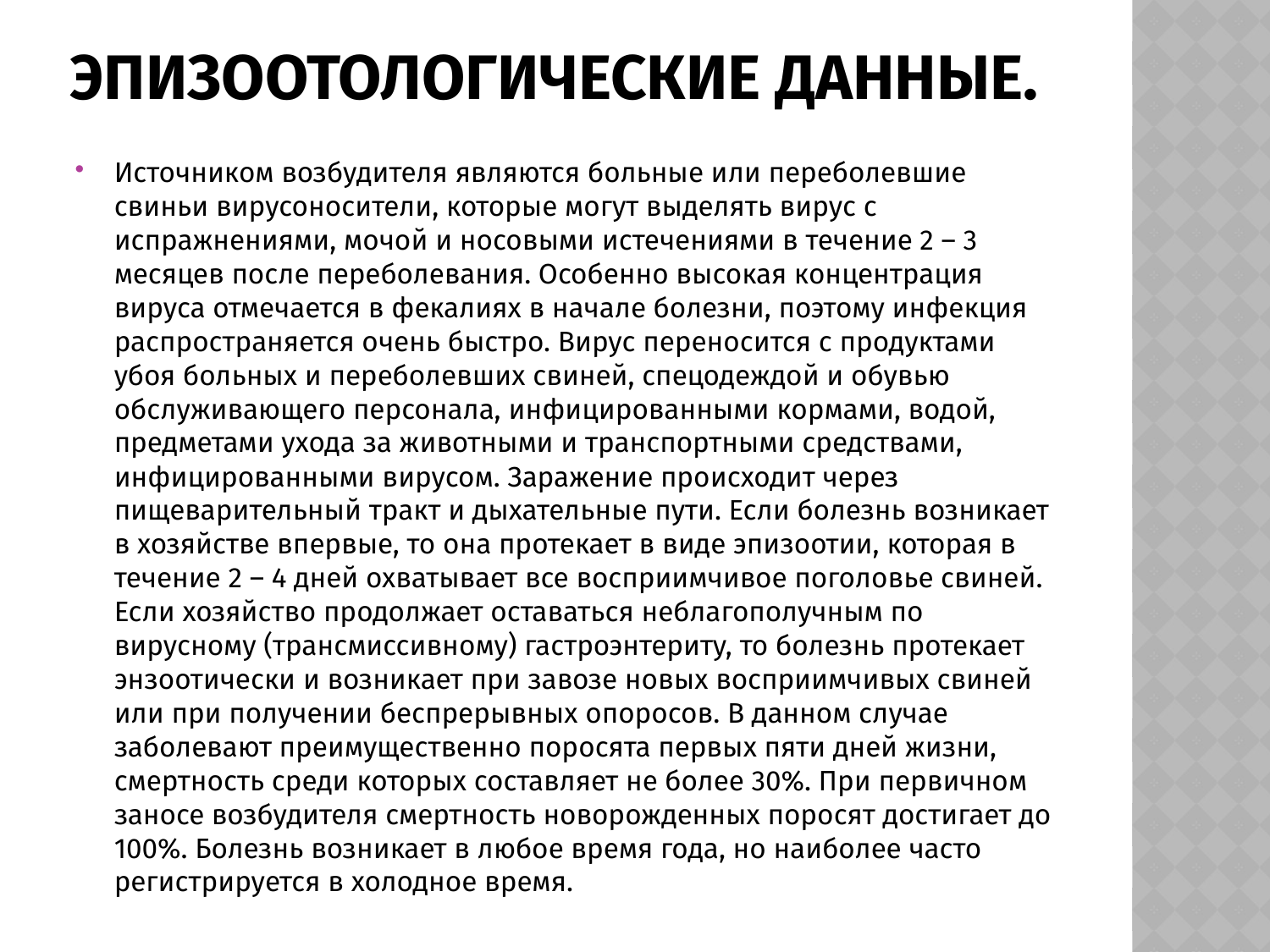

# Эпизоотологические данные.
Источником возбудителя являются больные или переболевшие свиньи вирусоносители, которые могут выделять вирус с испражнениями, мочой и носовыми истечениями в течение 2 – 3 месяцев после переболевания. Особенно высокая концентрация вируса отмечается в фекалиях в начале болезни, поэтому инфекция распространяется очень быстро. Вирус переносится с продуктами убоя больных и переболевших свиней, спецодеждой и обувью обслуживающего персонала, инфицированными кормами, водой, предметами ухода за животными и транспортными средствами, инфицированными вирусом. Заражение происходит через пищеварительный тракт и дыхательные пути. Если болезнь возникает в хозяйстве впервые, то она протекает в виде эпизоотии, которая в течение 2 – 4 дней охватывает все восприимчивое поголовье свиней. Если хозяйство продолжает оставаться неблагополучным по вирусному (трансмиссивному) гастроэнтериту, то болезнь протекает энзоотически и возникает при завозе новых восприимчивых свиней или при получении беспрерывных опоросов. В данном случае заболевают преимущественно поросята первых пяти дней жизни, смертность среди которых составляет не более 30%. При первичном заносе возбудителя смертность новорожденных поросят достигает до 100%. Болезнь возникает в любое время года, но наиболее часто регистрируется в холодное время.